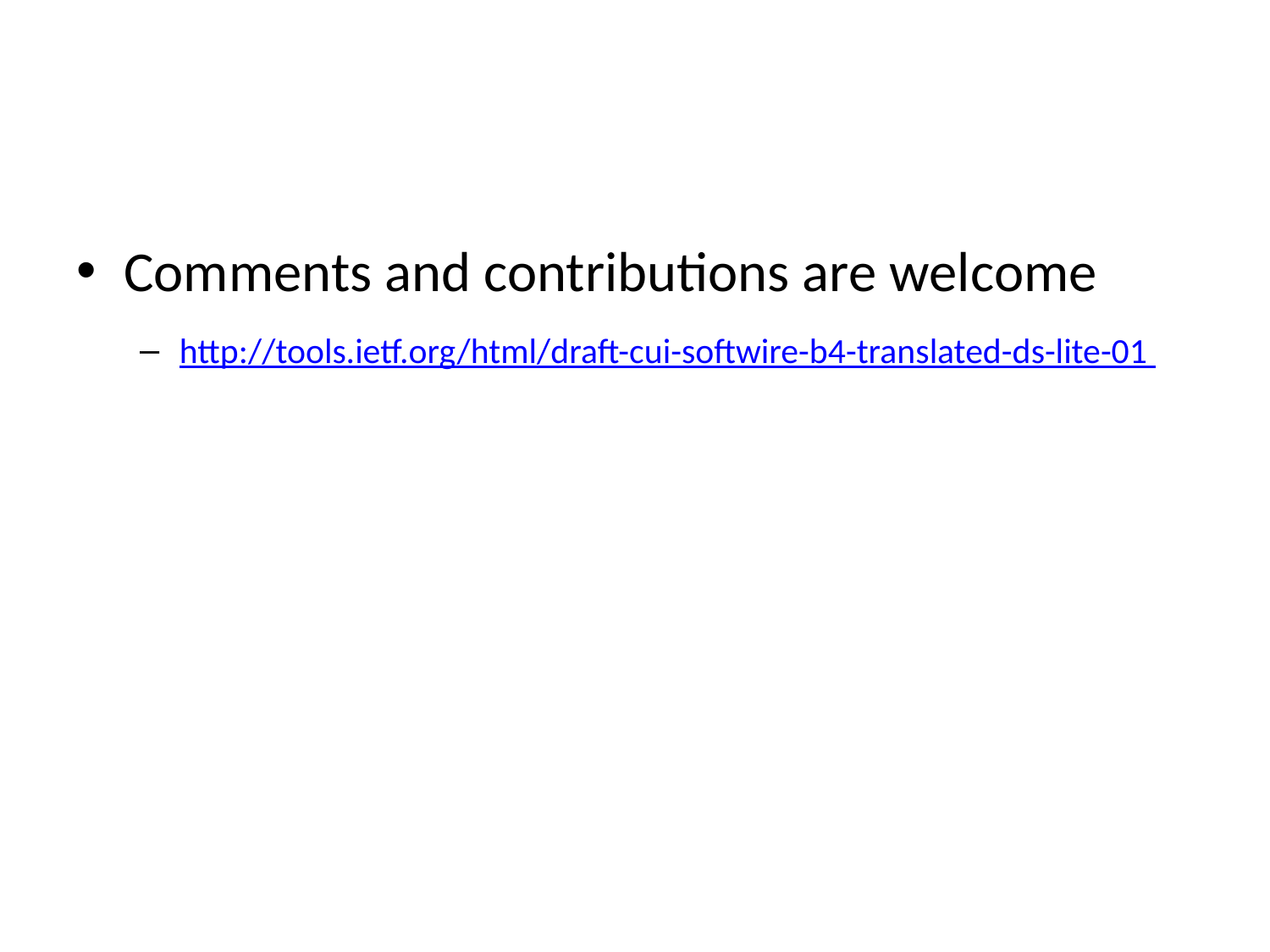

#
Comments and contributions are welcome
http://tools.ietf.org/html/draft-cui-softwire-b4-translated-ds-lite-01